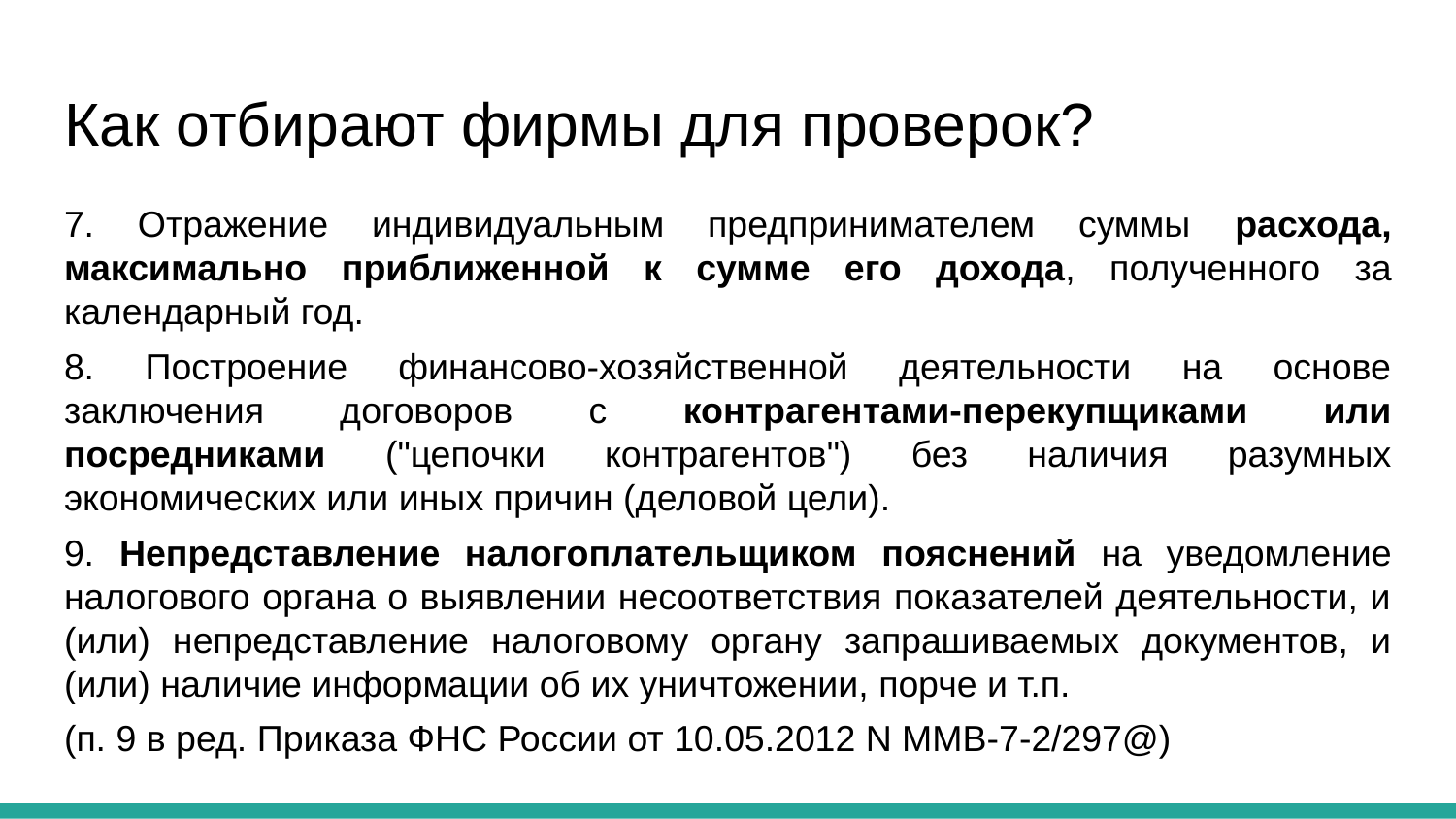

# Как отбирают фирмы для проверок?
7. Отражение индивидуальным предпринимателем суммы расхода, максимально приближенной к сумме его дохода, полученного за календарный год.
8. Построение финансово-хозяйственной деятельности на основе заключения договоров с контрагентами-перекупщиками или посредниками ("цепочки контрагентов") без наличия разумных экономических или иных причин (деловой цели).
9. Непредставление налогоплательщиком пояснений на уведомление налогового органа о выявлении несоответствия показателей деятельности, и (или) непредставление налоговому органу запрашиваемых документов, и (или) наличие информации об их уничтожении, порче и т.п.
(п. 9 в ред. Приказа ФНС России от 10.05.2012 N ММВ-7-2/297@)